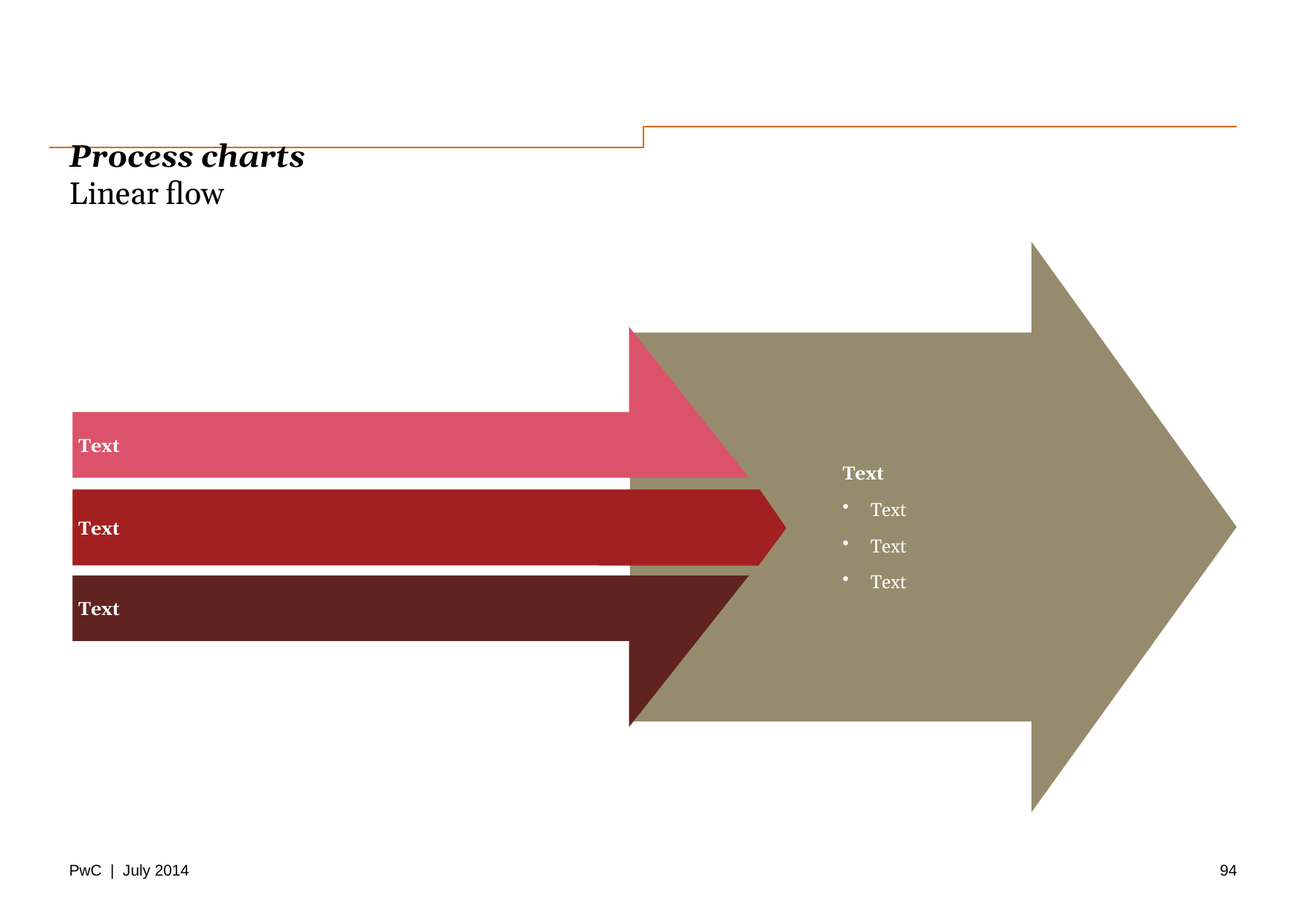

# Process charts Linear flow
Text
Text
Text
Text

Text
Text

Text
94